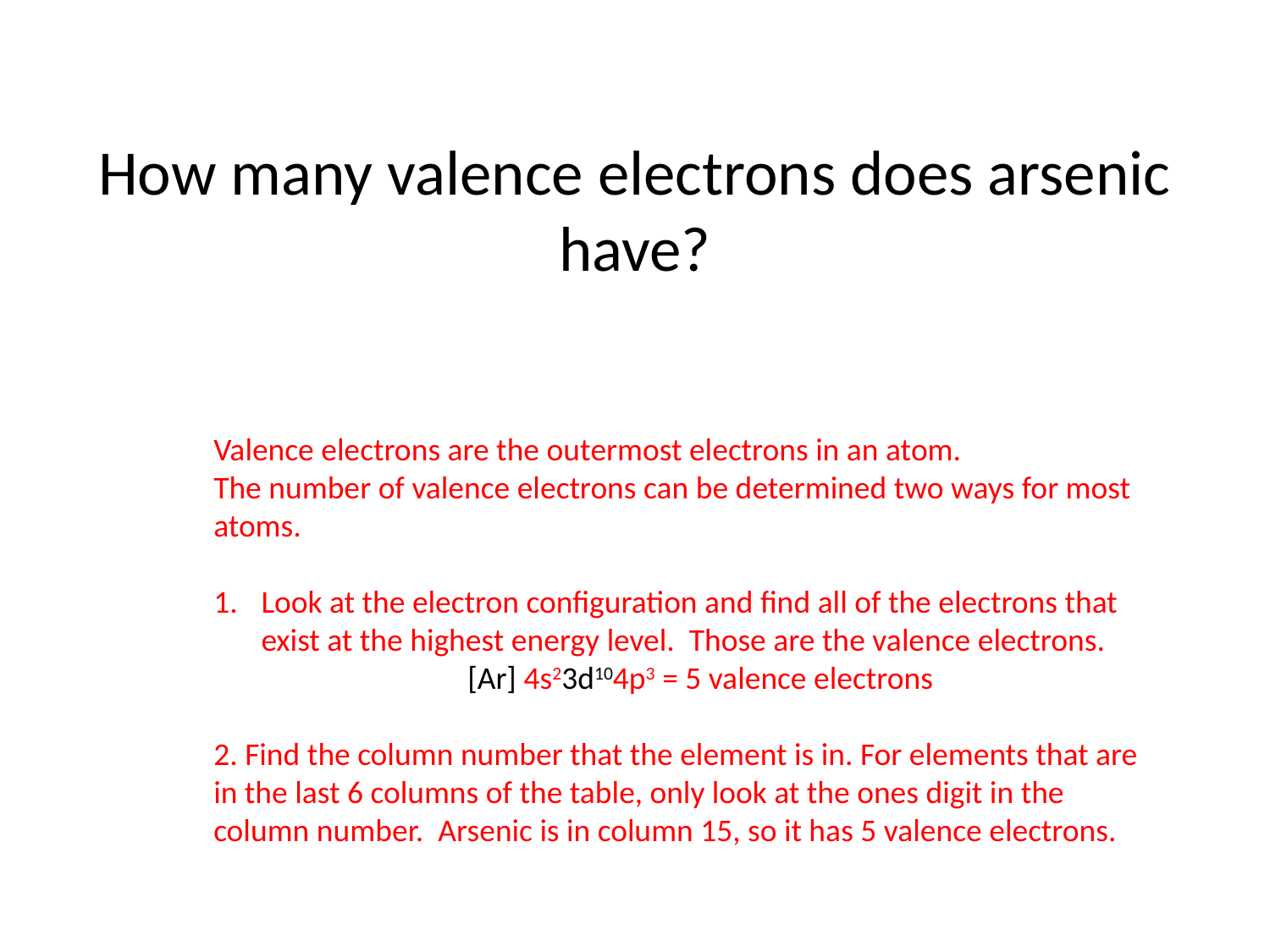

# How many valence electrons does arsenic have?
Valence electrons are the outermost electrons in an atom.
The number of valence electrons can be determined two ways for most atoms.

Look at the electron configuration and find all of the electrons that exist at the highest energy level.  Those are the valence electrons.
		[Ar] 4s23d104p3 = 5 valence electrons

2. Find the column number that the element is in. For elements that are in the last 6 columns of the table, only look at the ones digit in the column number.  Arsenic is in column 15, so it has 5 valence electrons.